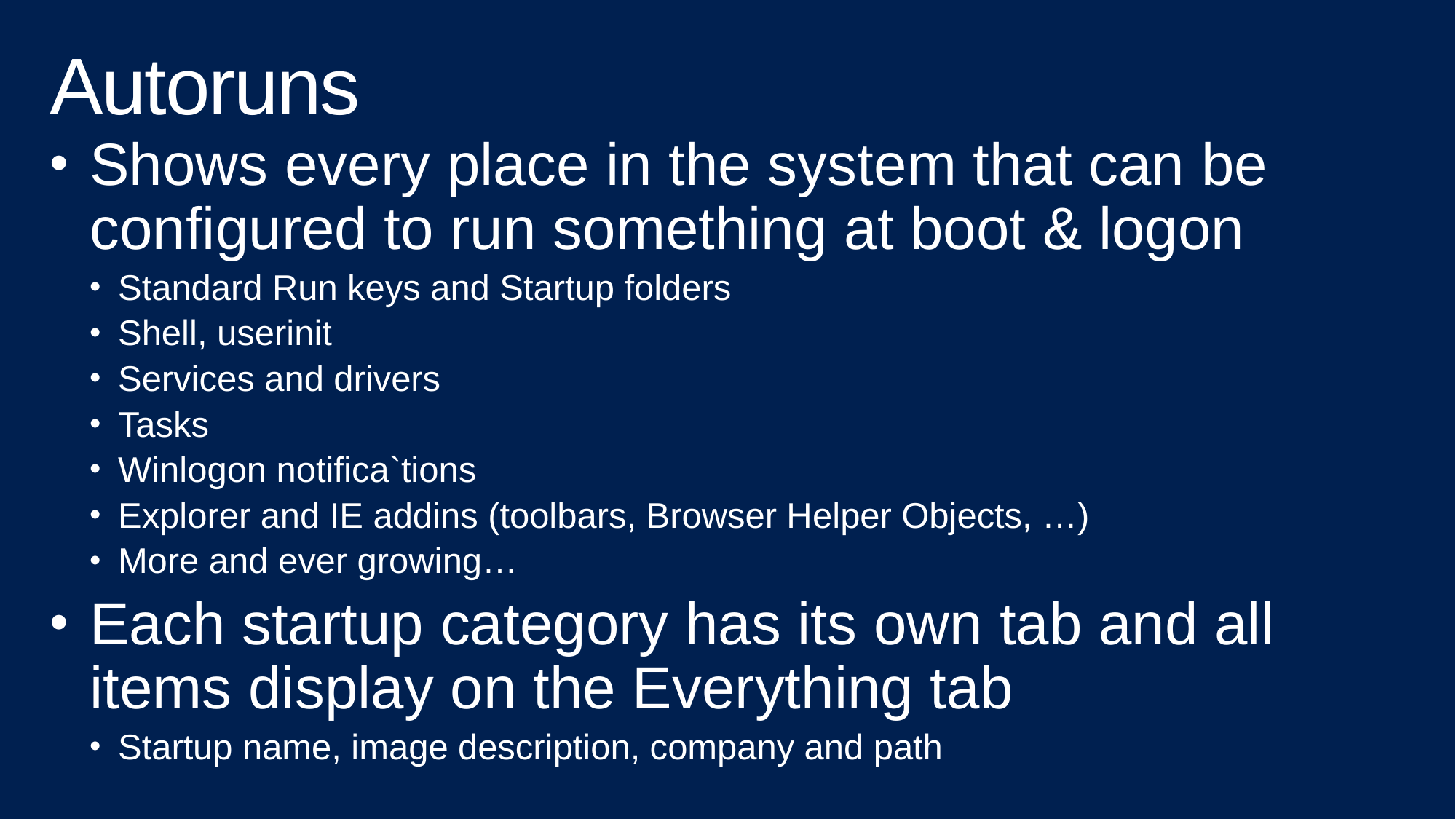

# Autoruns
Shows every place in the system that can be configured to run something at boot & logon
Standard Run keys and Startup folders
Shell, userinit
Services and drivers
Tasks
Winlogon notifica`tions
Explorer and IE addins (toolbars, Browser Helper Objects, …)
More and ever growing…
Each startup category has its own tab and all items display on the Everything tab
Startup name, image description, company and path